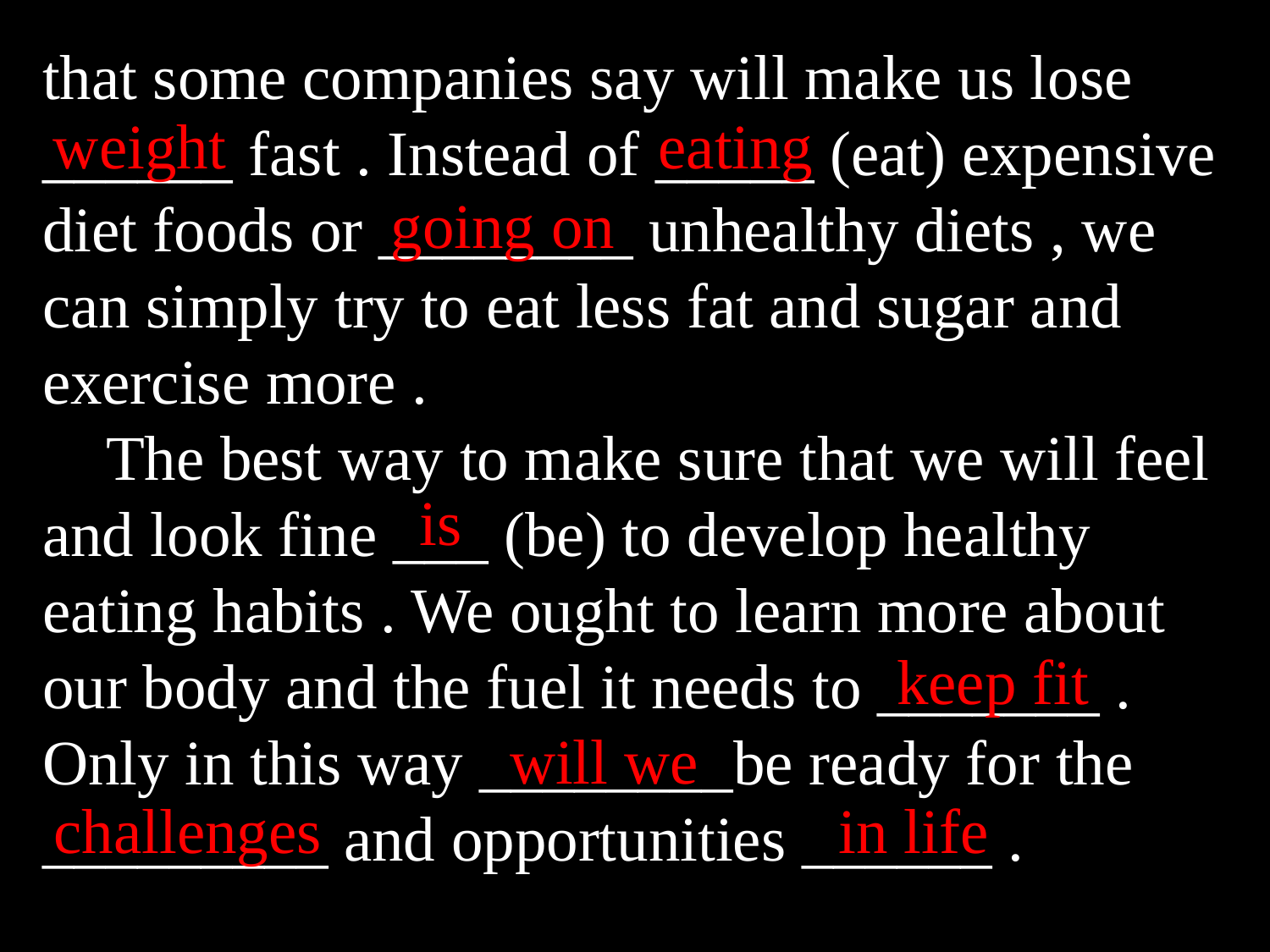

that some companies say will make us lose ______ fast . Instead of _____ (eat) expensive diet foods or ________ unhealthy diets , we can simply try to eat less fat and sugar and exercise more .
    The best way to make sure that we will feel and look fine ___ (be) to develop healthy eating habits . We ought to learn more about our body and the fuel it needs to _______ . Only in this way ________be ready for the _________ and opportunities ______ .
weight
eating
going on
is
keep fit
will we
challenges
in life